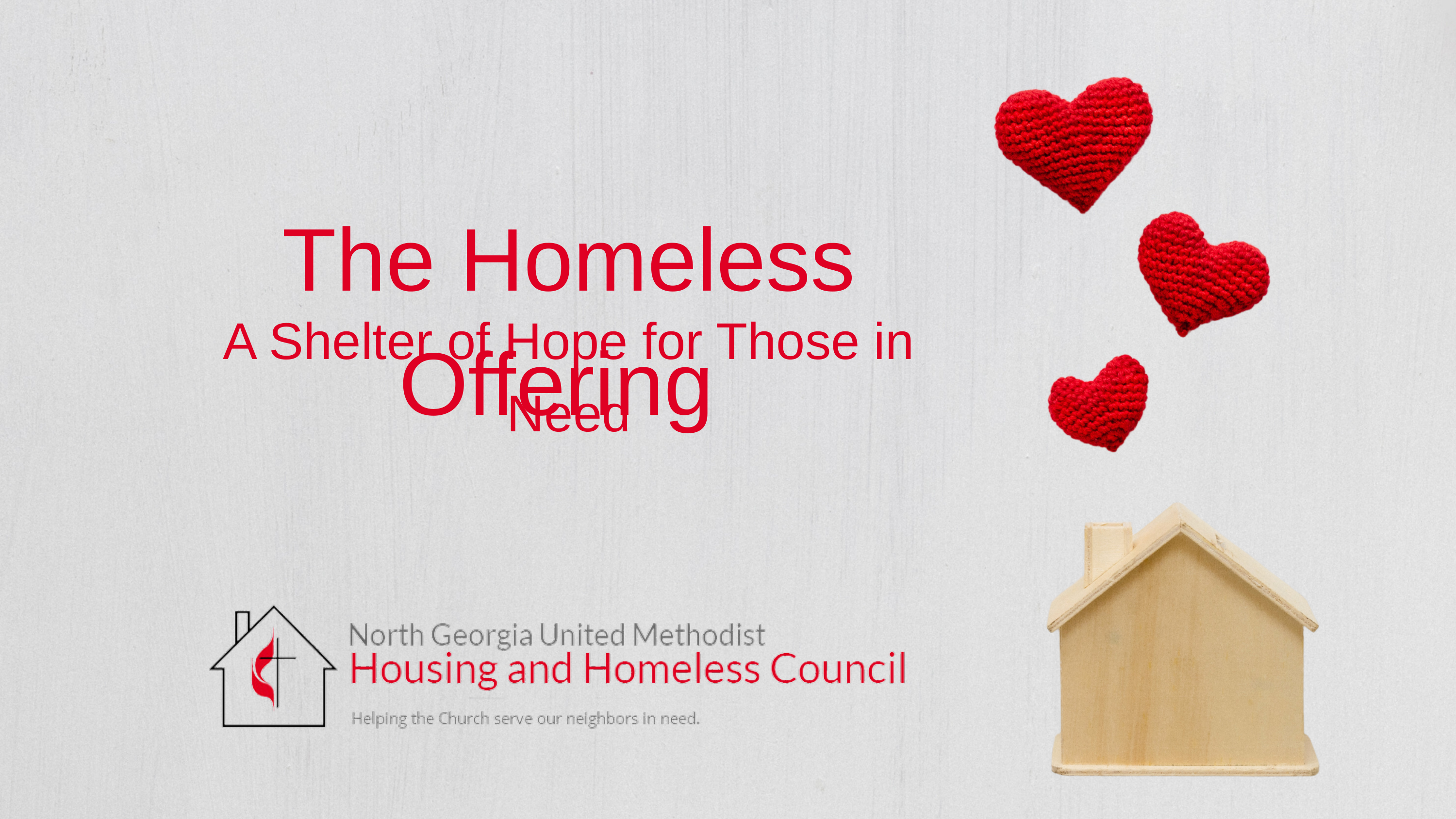

The Homeless Offering
A Shelter of Hope for Those in Need